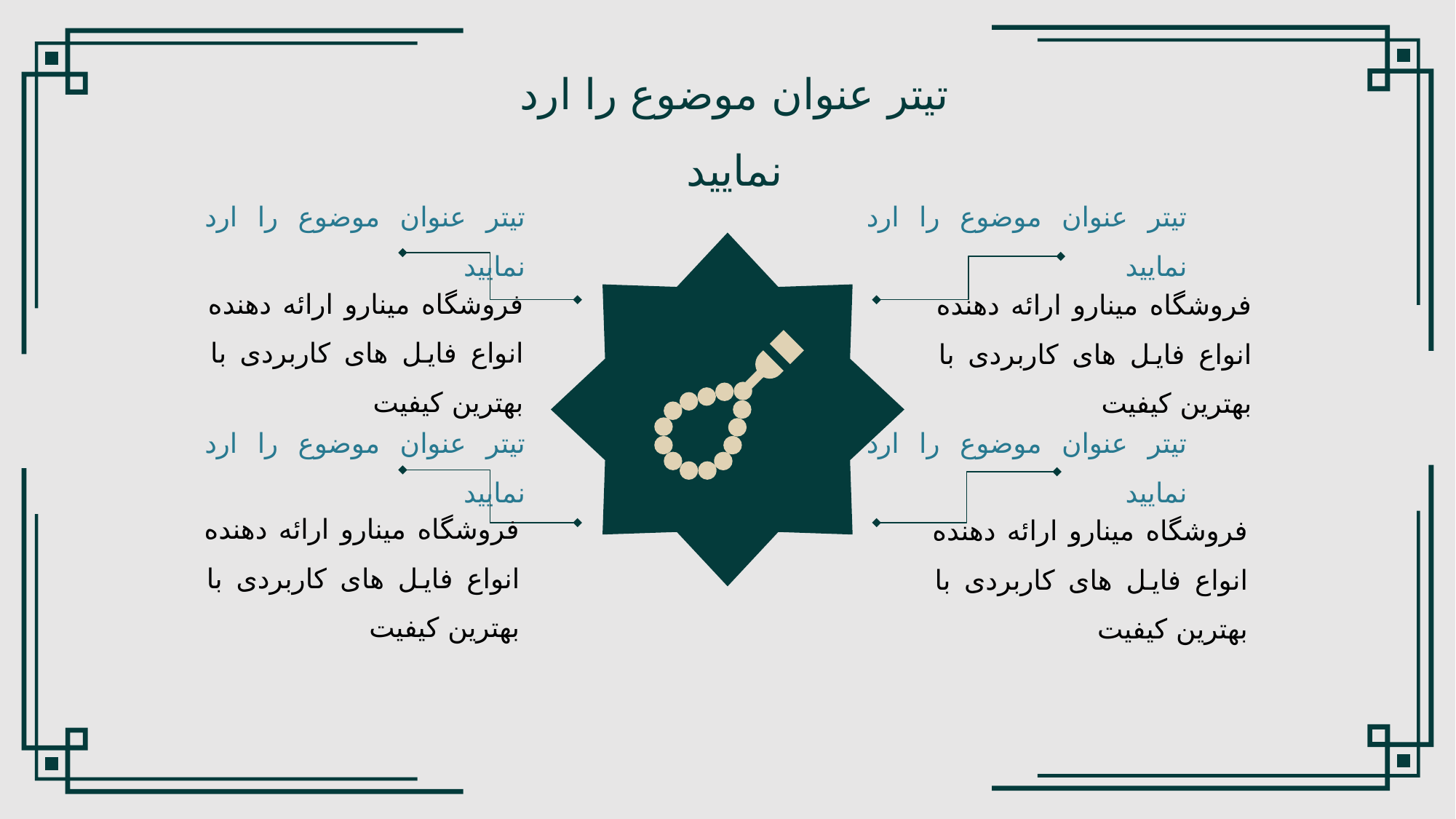

تیتر عنوان موضوع را ارد نمایید
تیتر عنوان موضوع را ارد نمایید
تیتر عنوان موضوع را ارد نمایید

فروشگاه مینارو ارائه دهنده انواع فایل های کاربردی با بهترین کیفیت
فروشگاه مینارو ارائه دهنده انواع فایل های کاربردی با بهترین کیفیت

تیتر عنوان موضوع را ارد نمایید
تیتر عنوان موضوع را ارد نمایید
فروشگاه مینارو ارائه دهنده انواع فایل های کاربردی با بهترین کیفیت
فروشگاه مینارو ارائه دهنده انواع فایل های کاربردی با بهترین کیفیت